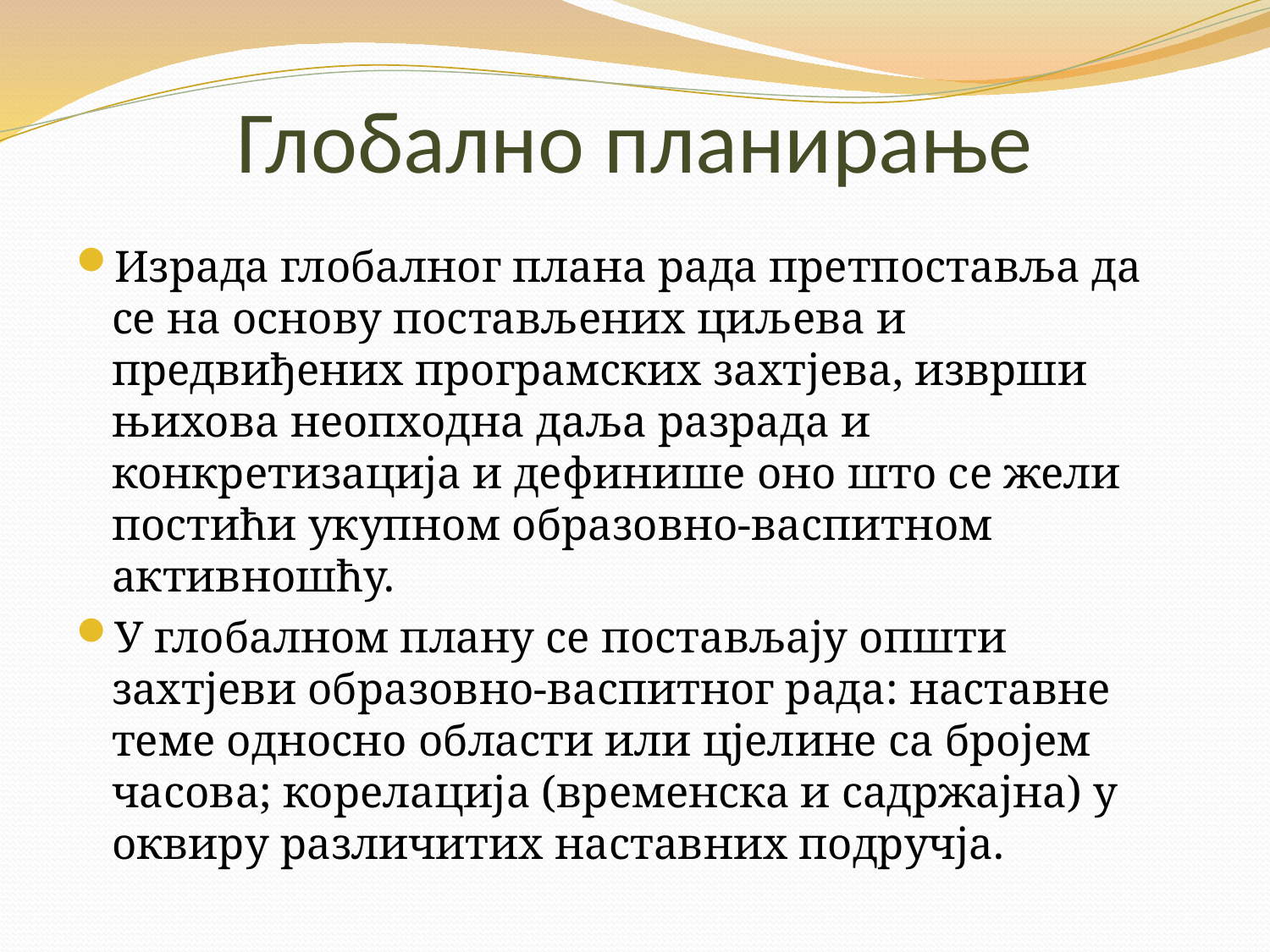

# Глобално планирање
Израда глобалног плана рада претпоставља да се на основу постављених циљева и предвиђених програмских захтјева, изврши њихова неопходна даља разрада и конкретизација и дефинише оно што се жели постићи укупном образовно-васпитном активношћу.
У глобалном плану се постављају општи захтјеви образовно-васпитног рада: наставне теме односно области или цјелине са бројем часова; корелација (временска и садржајна) у оквиру различитих наставних подручја.